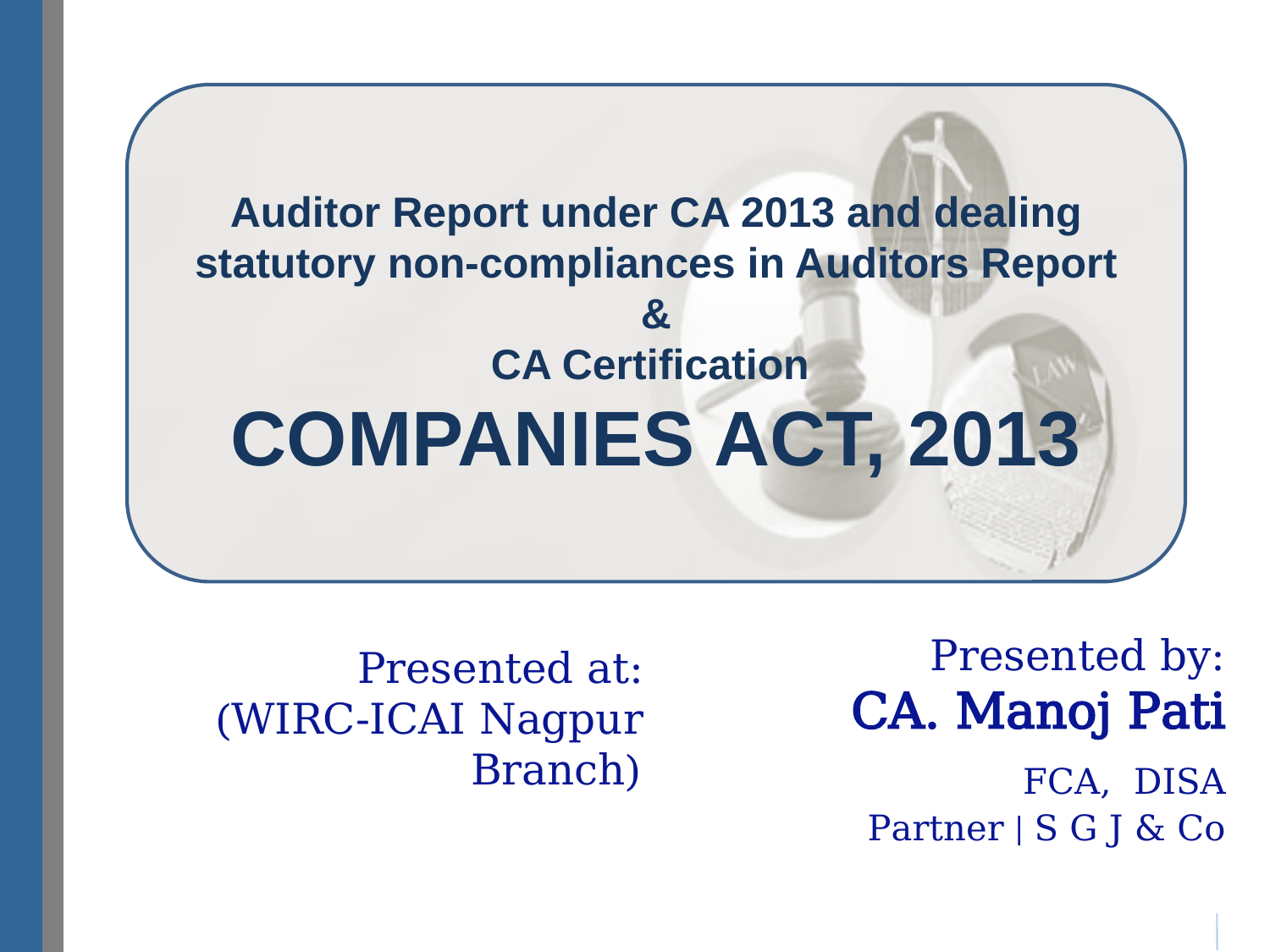

Auditor Report under CA 2013 and dealing statutory non-compliances in Auditors Report
&
CA Certification
COMPANIES ACT, 2013
Presented by:
CA. Manoj Pati
  	     FCA,  DISA
Partner | S G J & Co
Presented at:
(WIRC-ICAI Nagpur Branch)